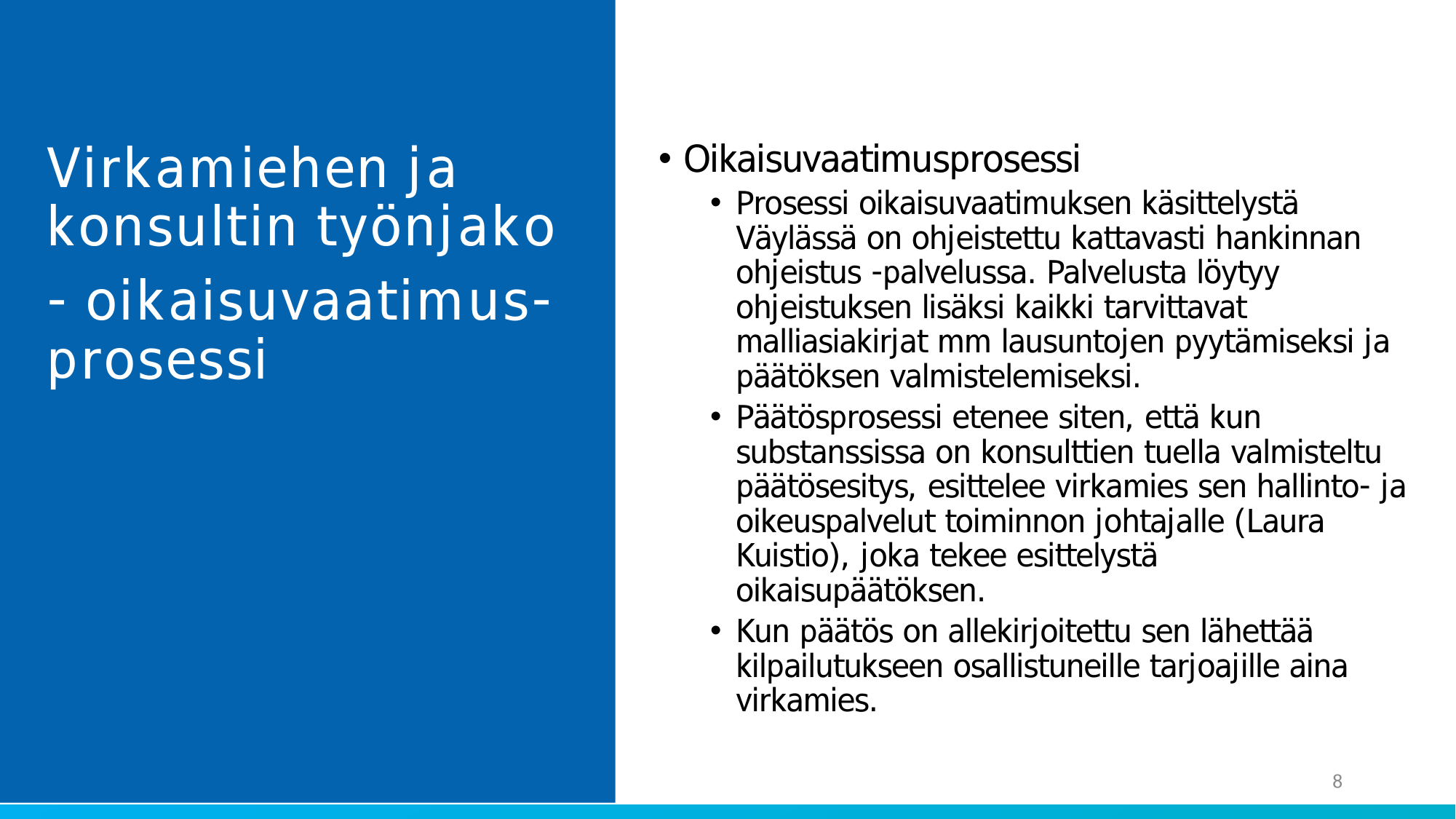

Virkamiehen ja konsultin työnjako
- oikaisuvaatimus-prosessi
Oikaisuvaatimusprosessi
Prosessi oikaisuvaatimuksen käsittelystä Väylässä on ohjeistettu kattavasti hankinnan ohjeistus -palvelussa. Palvelusta löytyy ohjeistuksen lisäksi kaikki tarvittavat malliasiakirjat mm lausuntojen pyytämiseksi ja päätöksen valmistelemiseksi.
Päätösprosessi etenee siten, että kun substanssissa on konsulttien tuella valmisteltu päätösesitys, esittelee virkamies sen hallinto- ja oikeuspalvelut toiminnon johtajalle (Laura Kuistio), joka tekee esittelystä oikaisupäätöksen.
Kun päätös on allekirjoitettu sen lähettää kilpailutukseen osallistuneille tarjoajille aina virkamies.
8